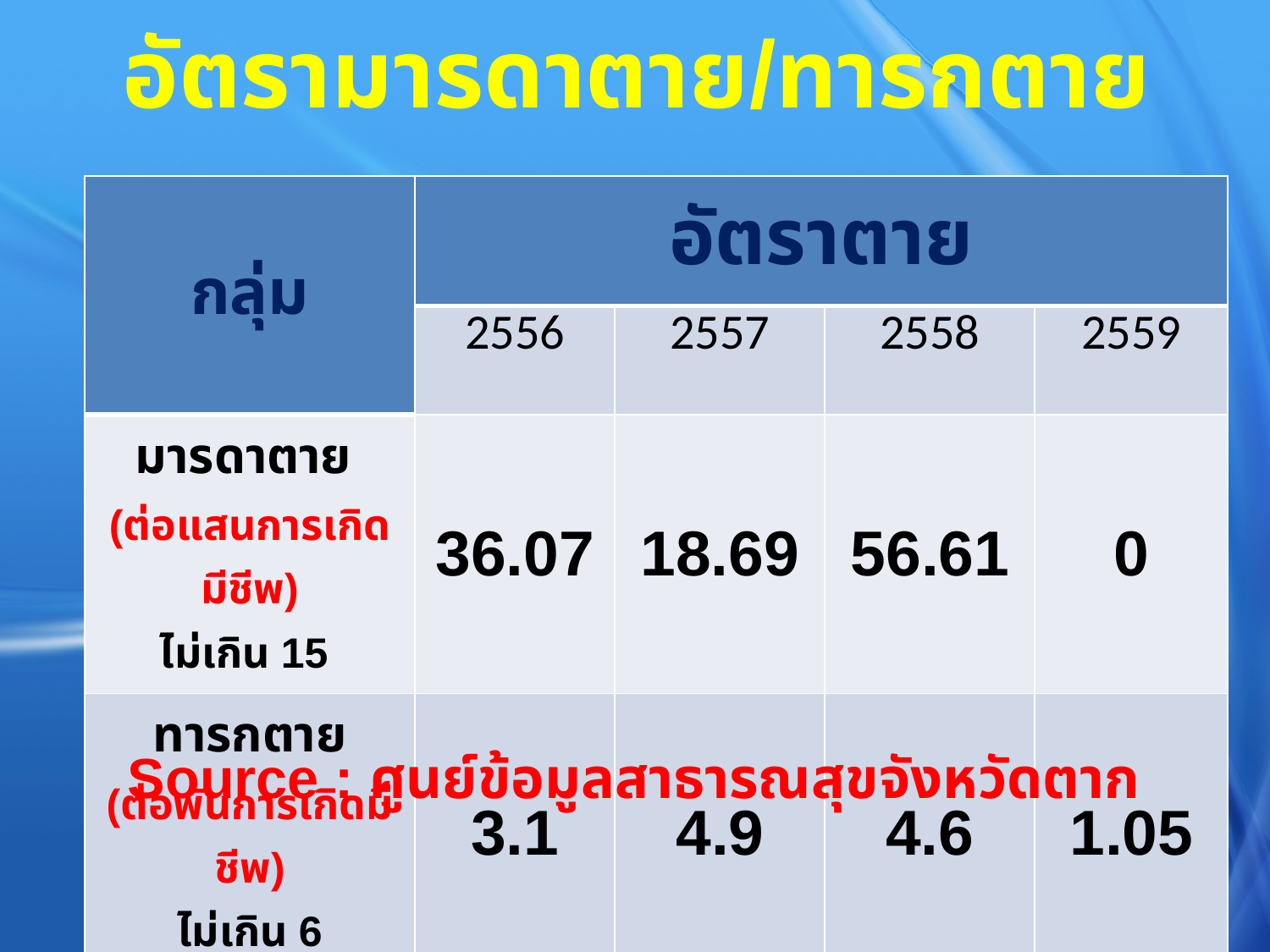

# อัตรามารดาตาย/ทารกตาย
| กลุ่ม | อัตราตาย |  |  |  |
| --- | --- | --- | --- | --- |
|  | 2556 | 2557 | 2558 | 2559 |
| มารดาตาย (ต่อแสนการเกิดมีชีพ) ไม่เกิน 15 | 36.07 | 18.69 | 56.61 | 0 |
| ทารกตาย (ต่อพันการเกิดมีชีพ) ไม่เกิน 6 | 3.1 | 4.9 | 4.6 | 1.05 |
Source : ศูนย์ข้อมูลสาธารณสุขจังหวัดตาก